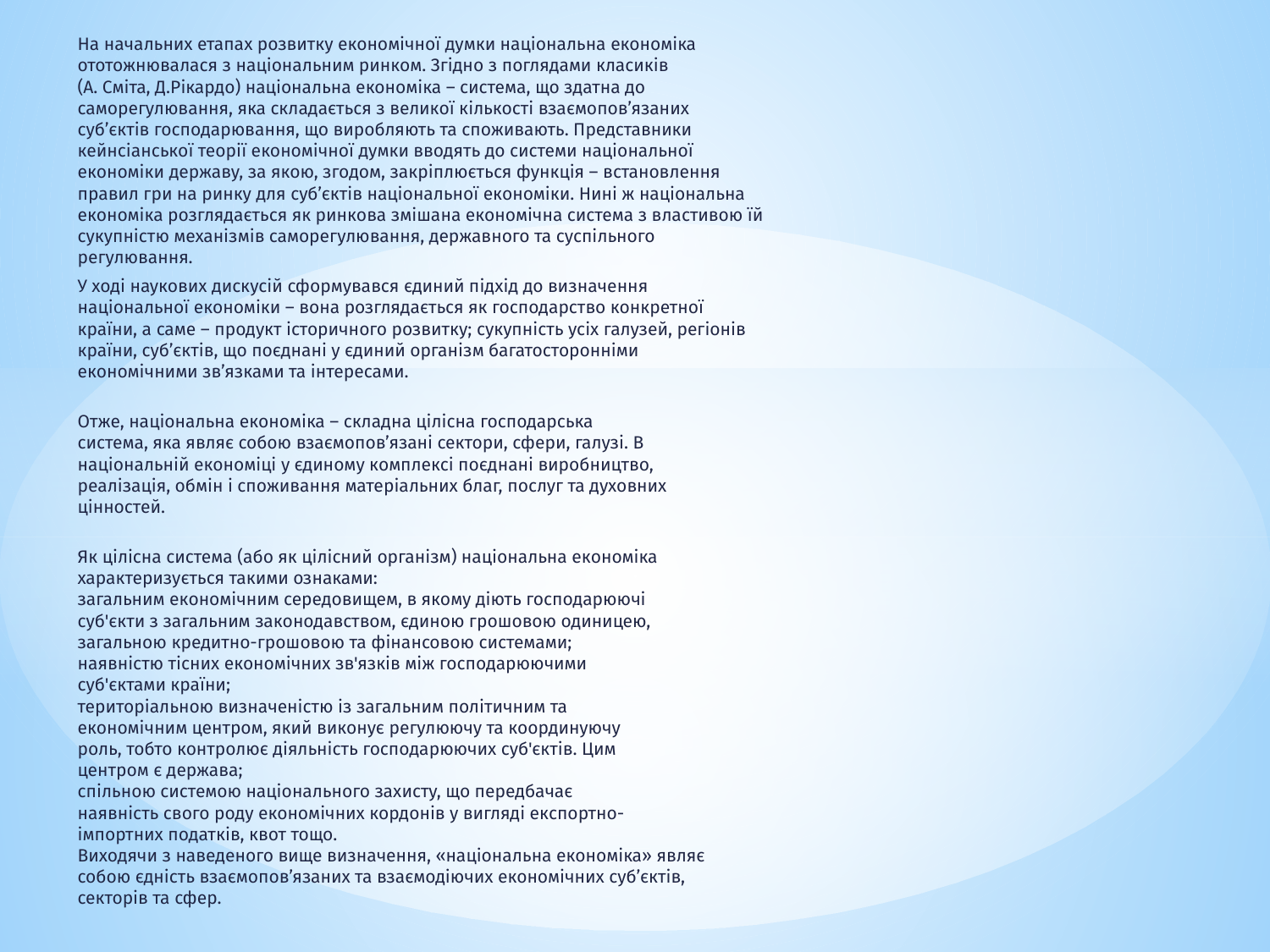

На начальних етапах розвитку економічної думки національна економіка
ототожнювалася з національним ринком. Згідно з поглядами класиків
(А. Сміта, Д.Рікардо) національна економіка – система, що здатна до
саморегулювання, яка складається з великої кількості взаємопов’язаних
суб’єктів господарювання, що виробляють та споживають. Представники
кейнсіанської теорії економічної думки вводять до системи національної
економіки державу, за якою, згодом, закріплюється функція – встановлення
правил гри на ринку для суб’єктів національної економіки. Нині ж національна
економіка розглядається як ринкова змішана економічна система з властивою їй
сукупністю механізмів саморегулювання, державного та суспільного
регулювання.
У ході наукових дискусій сформувався єдиний підхід до визначення
національної економіки – вона розглядається як господарство конкретної
країни, а саме – продукт історичного розвитку; сукупність усіх галузей, регіонів
країни, суб’єктів, що поєднані у єдиний організм багатосторонніми
економічними зв’язками та інтересами.
Отже, національна економіка – складна цілісна господарська
система, яка являє собою взаємопов’язані сектори, сфери, галузі. В
національній економіці у єдиному комплексі поєднані виробництво,
реалізація, обмін і споживання матеріальних благ, послуг та духовних
цінностей.
Як цілісна система (або як цілісний організм) національна економіка
характеризується такими ознаками:
загальним економічним середовищем, в якому діють господарюючі
суб'єкти з загальним законодавством, єдиною грошовою одиницею,
загальною кредитно-грошовою та фінансовою системами;
наявністю тісних економічних зв'язків між господарюючими
суб'єктами країни;
територіальною визначеністю із загальним політичним та
економічним центром, який виконує регулюючу та координуючу
роль, тобто контролює діяльність господарюючих суб'єктів. Цим
центром є держава;
спільною системою національного захисту, що передбачає
наявність свого роду економічних кордонів у вигляді експортно-
імпортних податків, квот тощо.
Виходячи з наведеного вище визначення, «національна економіка» являє
собою єдність взаємопов’язаних та взаємодіючих економічних суб’єктів,
секторів та сфер.